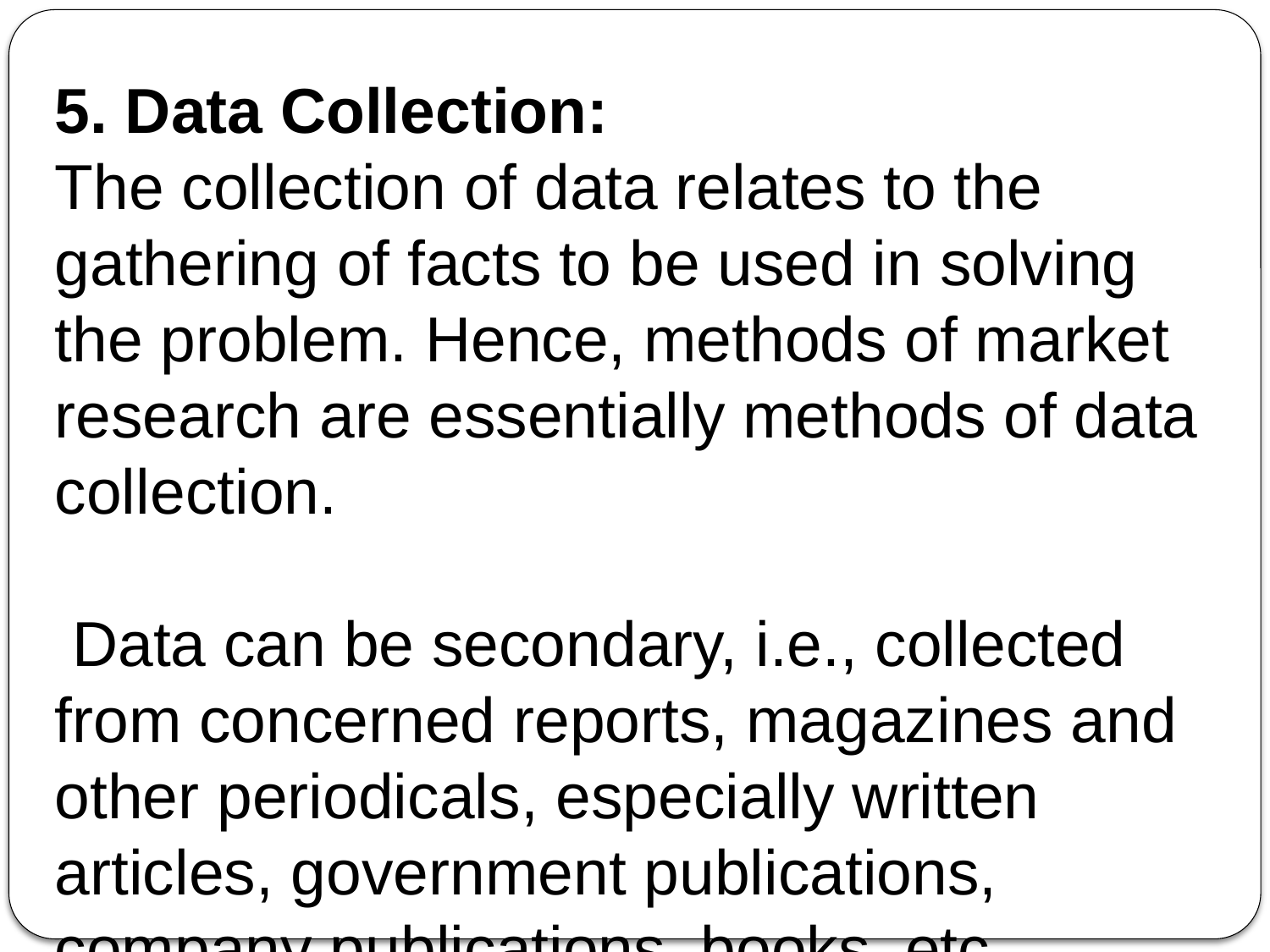

5. Data Collection:
The collection of data relates to the gathering of facts to be used in solving the problem. Hence, methods of market research are essentially methods of data collection.

 Data can be secondary, i.e., collected from concerned reports, magazines and other periodicals, especially written articles, government publications, company publications, books, etc.